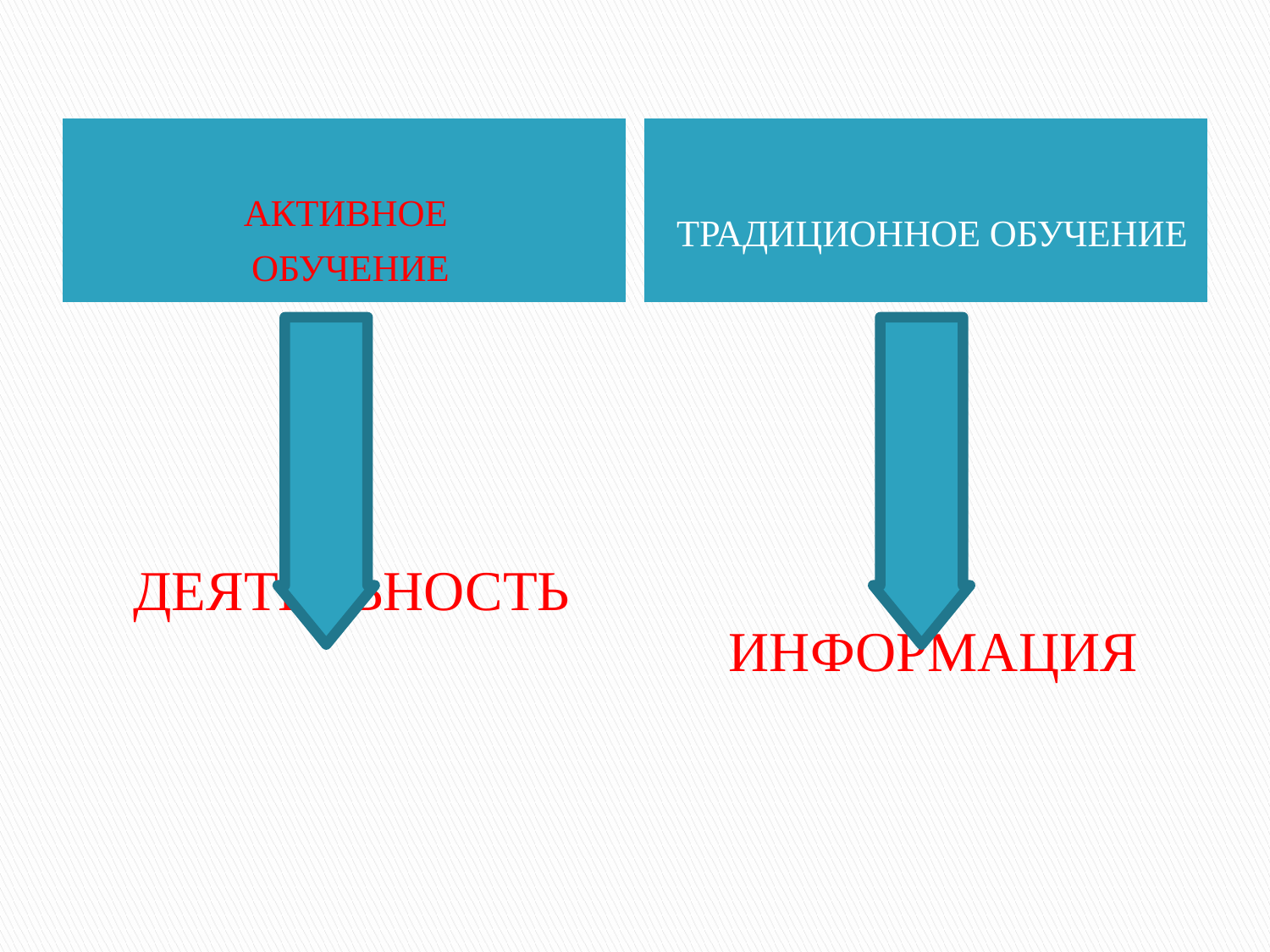

#

АКТИВНОЕ
ОБУЧЕНИЕ

ТРАДИЦИОННОЕ ОБУЧЕНИЕ

ДЕЯТЕЛЬНОСТЬ

ИНФОРМАЦИЯ